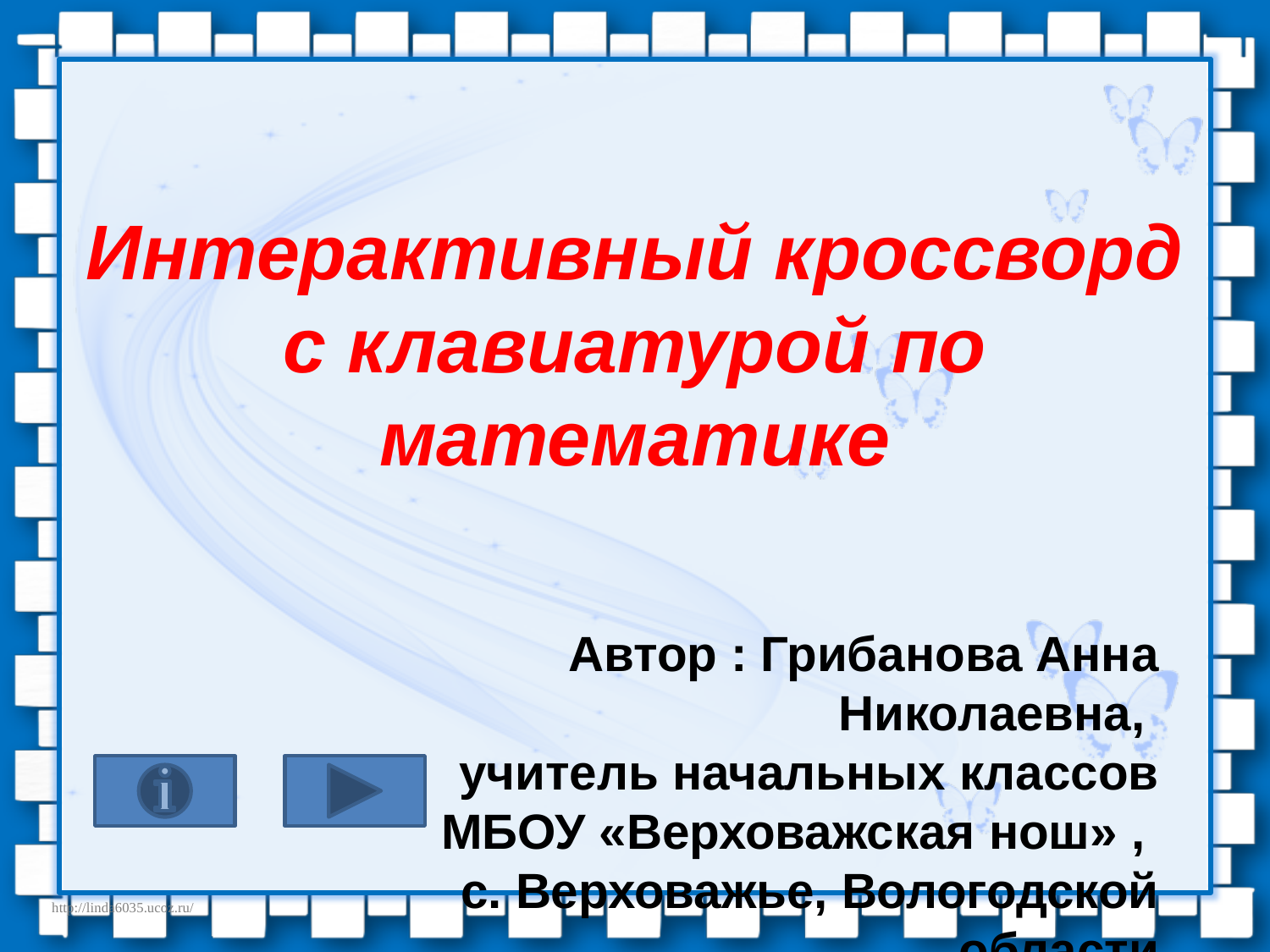

Интерактивный кроссворд с клавиатурой по математике
Автор : Грибанова Анна Николаевна,
учитель начальных классов
МБОУ «Верховажская нош» ,
с. Верховажье, Вологодской области